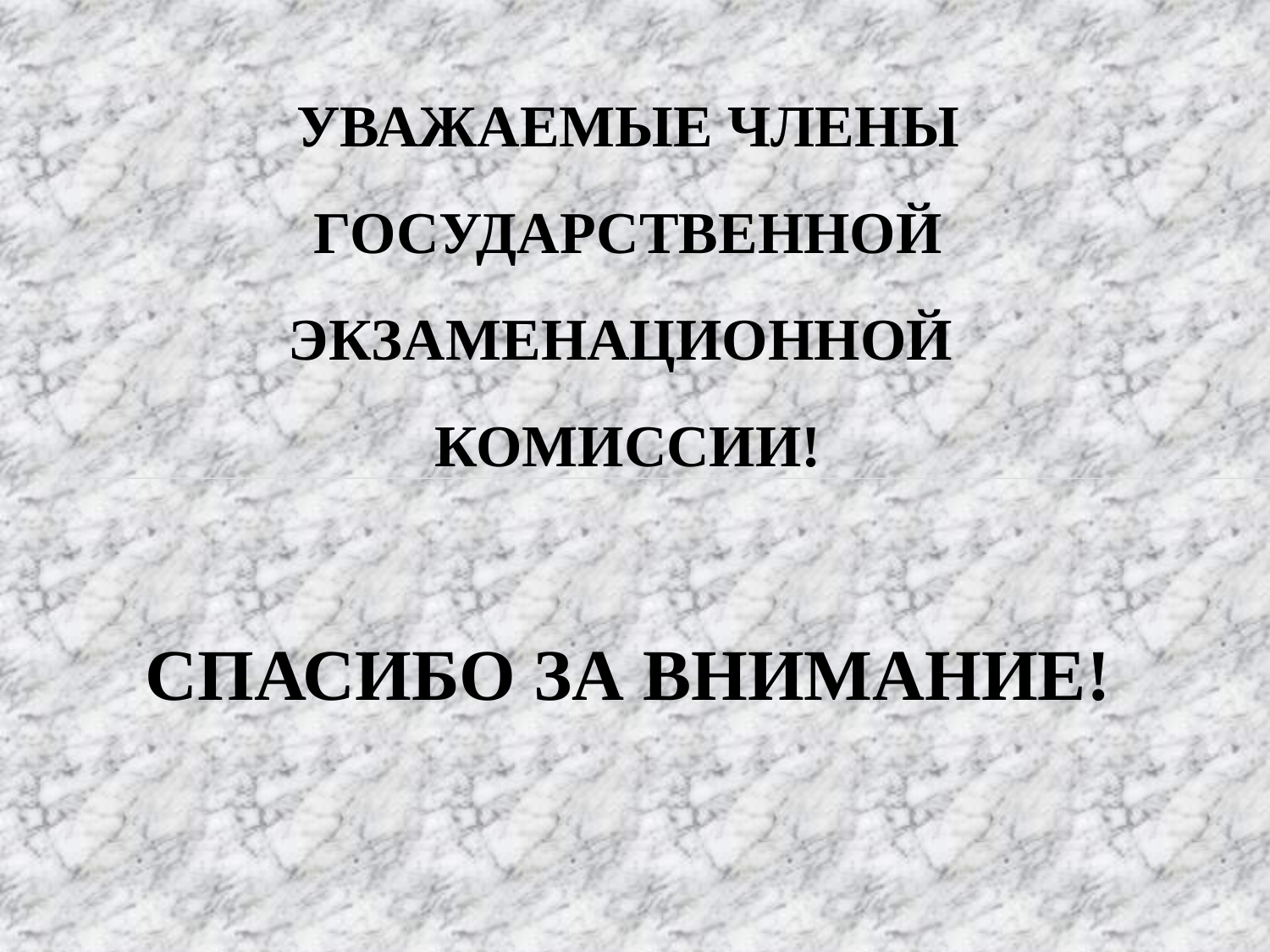

# уважаемыЕ члены государственной экзаменационной комиссии! Спасибо за внимание!